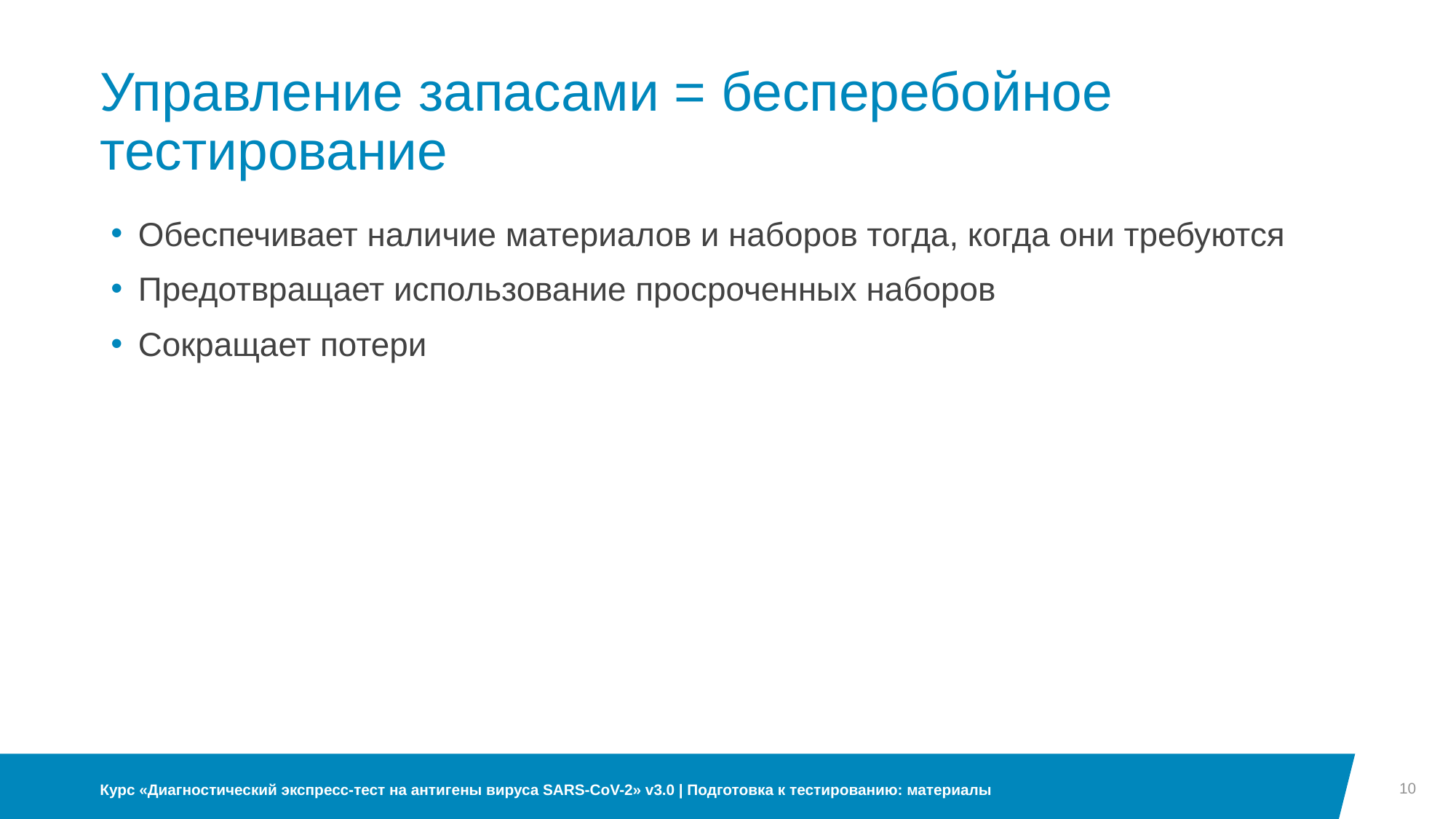

Управление запасами = бесперебойное тестирование
Обеспечивает наличие материалов и наборов тогда, когда они требуются
Предотвращает использование просроченных наборов
Сокращает потери

10
Курс «Диагностический экспресс-тест на антигены вируса SARS-CoV-2» v3.0 | Подготовка к тестированию: материалы